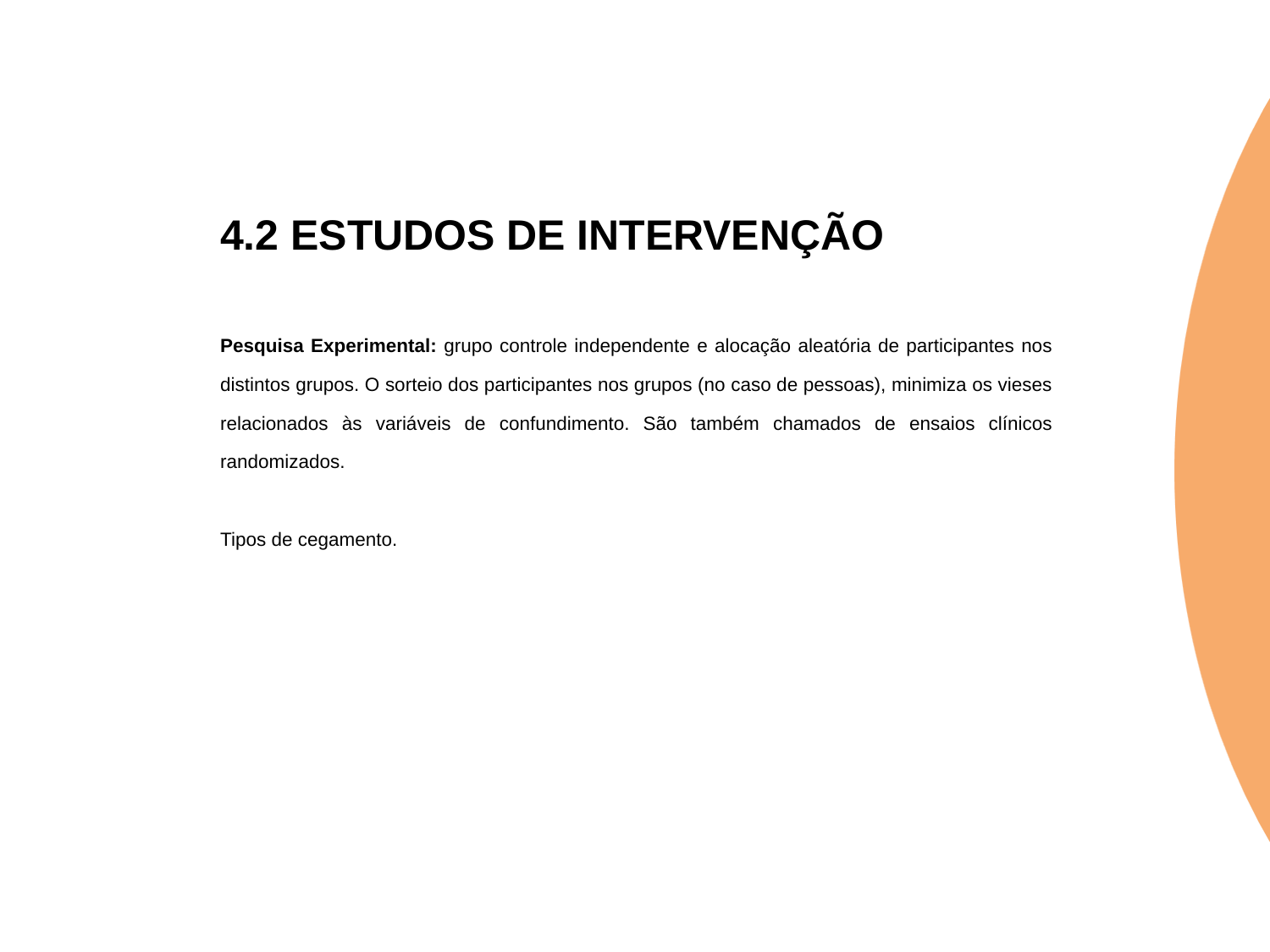

4.2 ESTUDOS DE INTERVENÇÃO
Pesquisa Experimental: grupo controle independente e alocação aleatória de participantes nos distintos grupos. O sorteio dos participantes nos grupos (no caso de pessoas), minimiza os vieses relacionados às variáveis de confundimento. São também chamados de ensaios clínicos randomizados.

Tipos de cegamento.